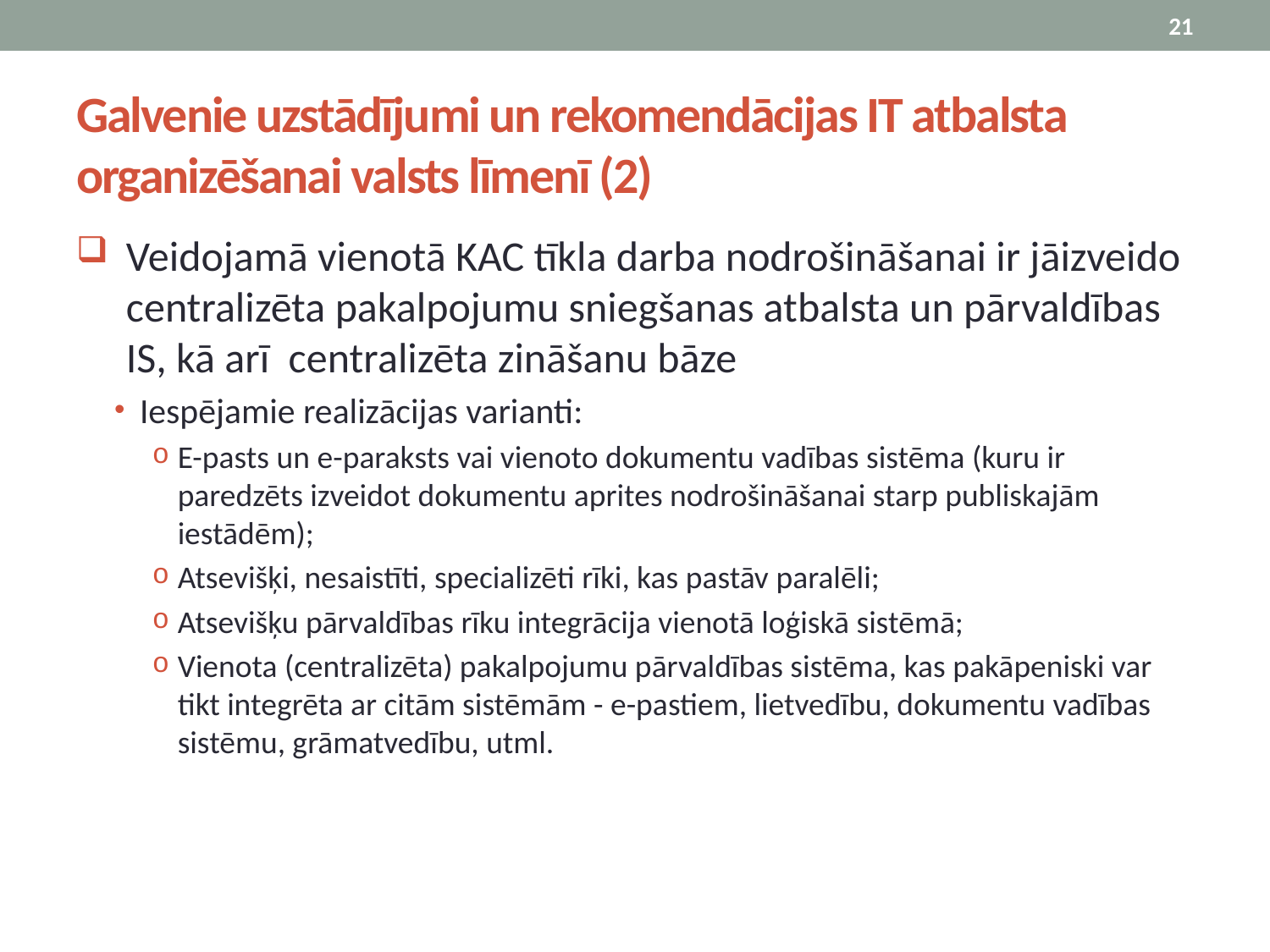

21
# Galvenie uzstādījumi un rekomendācijas IT atbalsta organizēšanai valsts līmenī (2)
Veidojamā vienotā KAC tīkla darba nodrošināšanai ir jāizveido centralizēta pakalpojumu sniegšanas atbalsta un pārvaldības IS, kā arī  centralizēta zināšanu bāze
Iespējamie realizācijas varianti:
E-pasts un e-paraksts vai vienoto dokumentu vadības sistēma (kuru ir paredzēts izveidot dokumentu aprites nodrošināšanai starp publiskajām iestādēm);
Atsevišķi, nesaistīti, specializēti rīki, kas pastāv paralēli;
Atsevišķu pārvaldības rīku integrācija vienotā loģiskā sistēmā;
Vienota (centralizēta) pakalpojumu pārvaldības sistēma, kas pakāpeniski var tikt integrēta ar citām sistēmām - e-pastiem, lietvedību, dokumentu vadības sistēmu, grāmatvedību, utml.